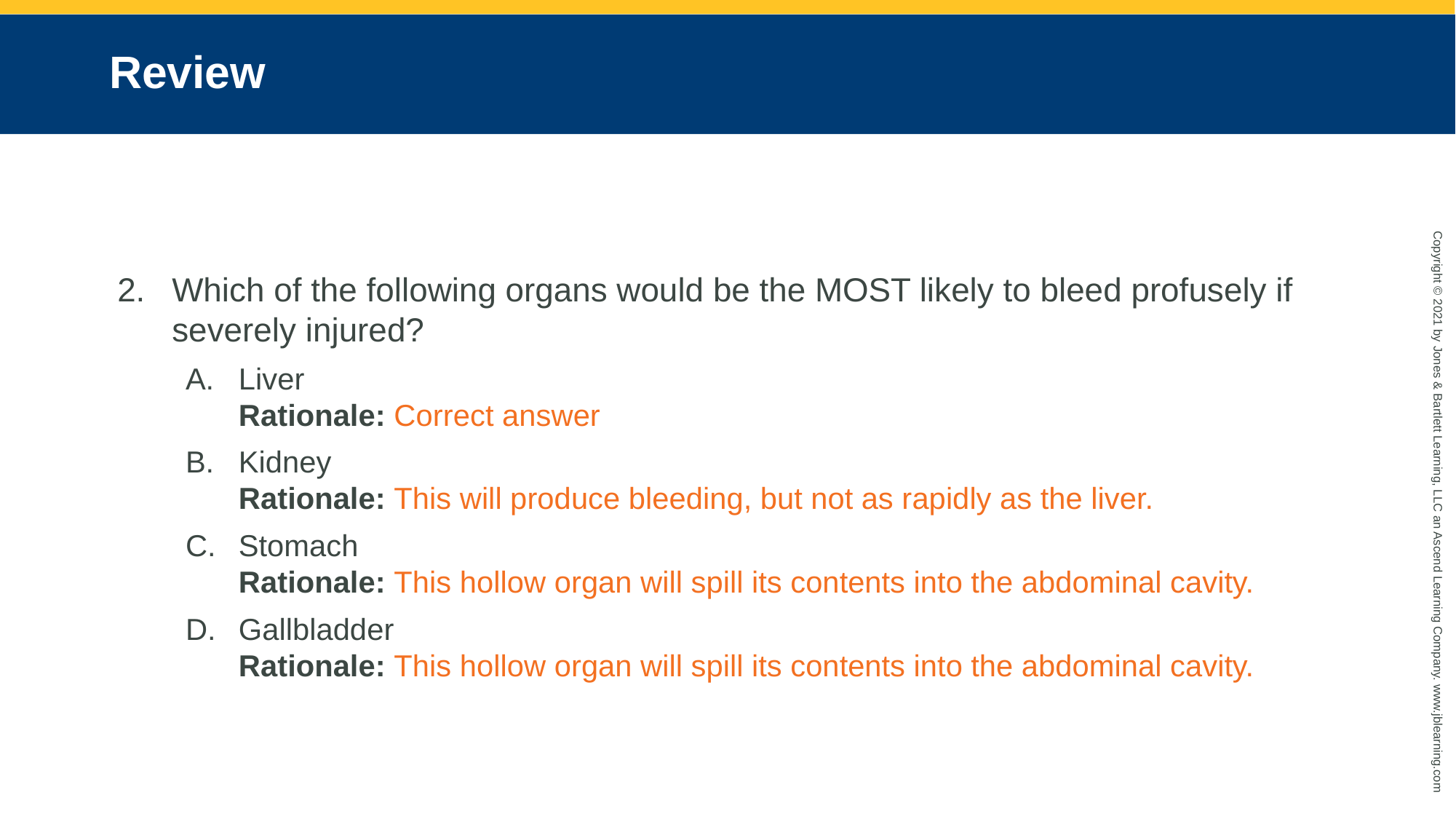

# Review
Which of the following organs would be the MOST likely to bleed profusely if severely injured?
Liver
Rationale: Correct answer
Kidney
Rationale: This will produce bleeding, but not as rapidly as the liver.
Stomach
Rationale: This hollow organ will spill its contents into the abdominal cavity.
Gallbladder
Rationale: This hollow organ will spill its contents into the abdominal cavity.